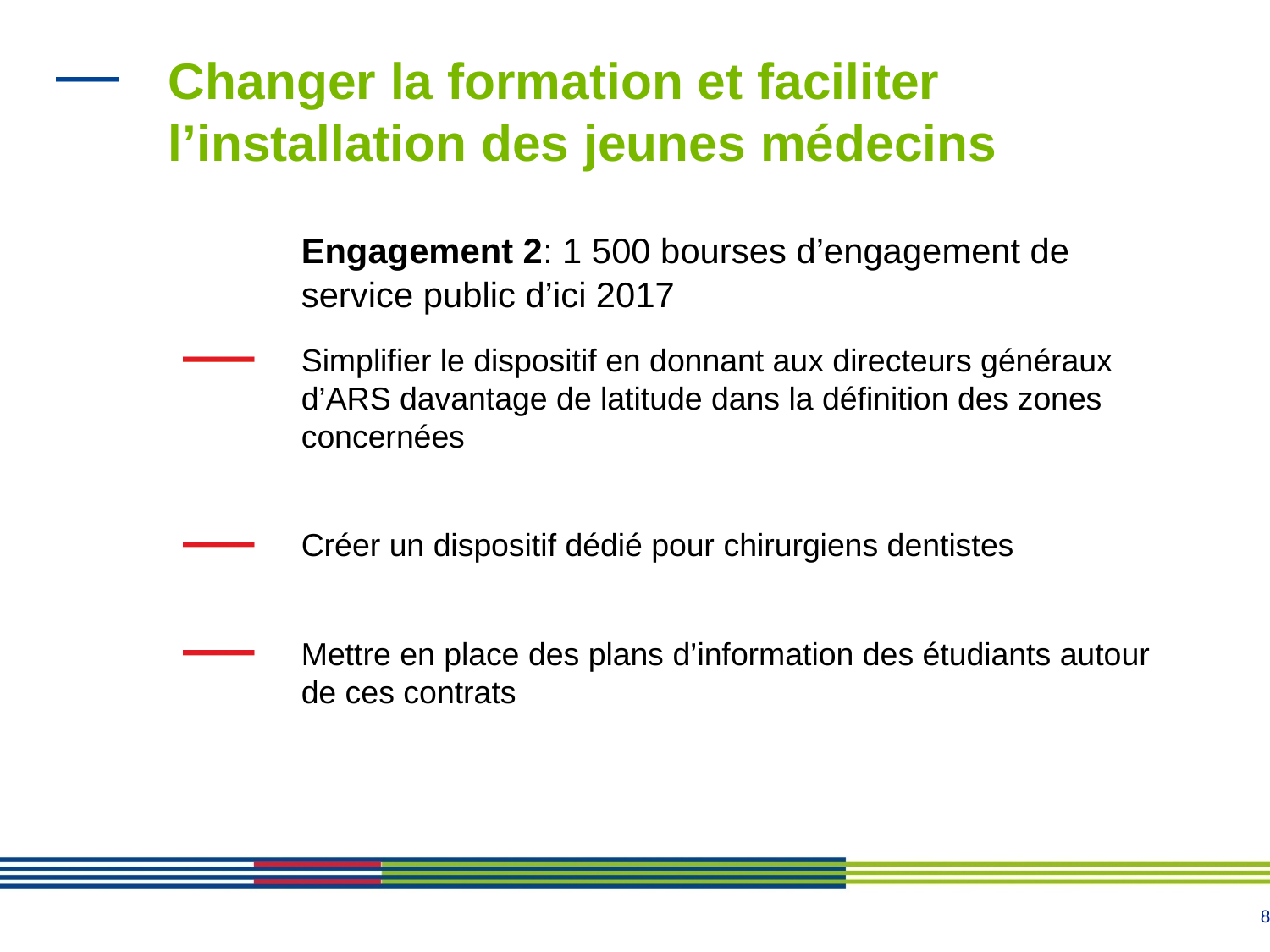

# Changer la formation et faciliter l’installation des jeunes médecins
	Engagement 2: 1 500 bourses d’engagement de service public d’ici 2017

Simplifier le dispositif en donnant aux directeurs généraux d’ARS davantage de latitude dans la définition des zones concernées

Créer un dispositif dédié pour chirurgiens dentistes

Mettre en place des plans d’information des étudiants autour de ces contrats